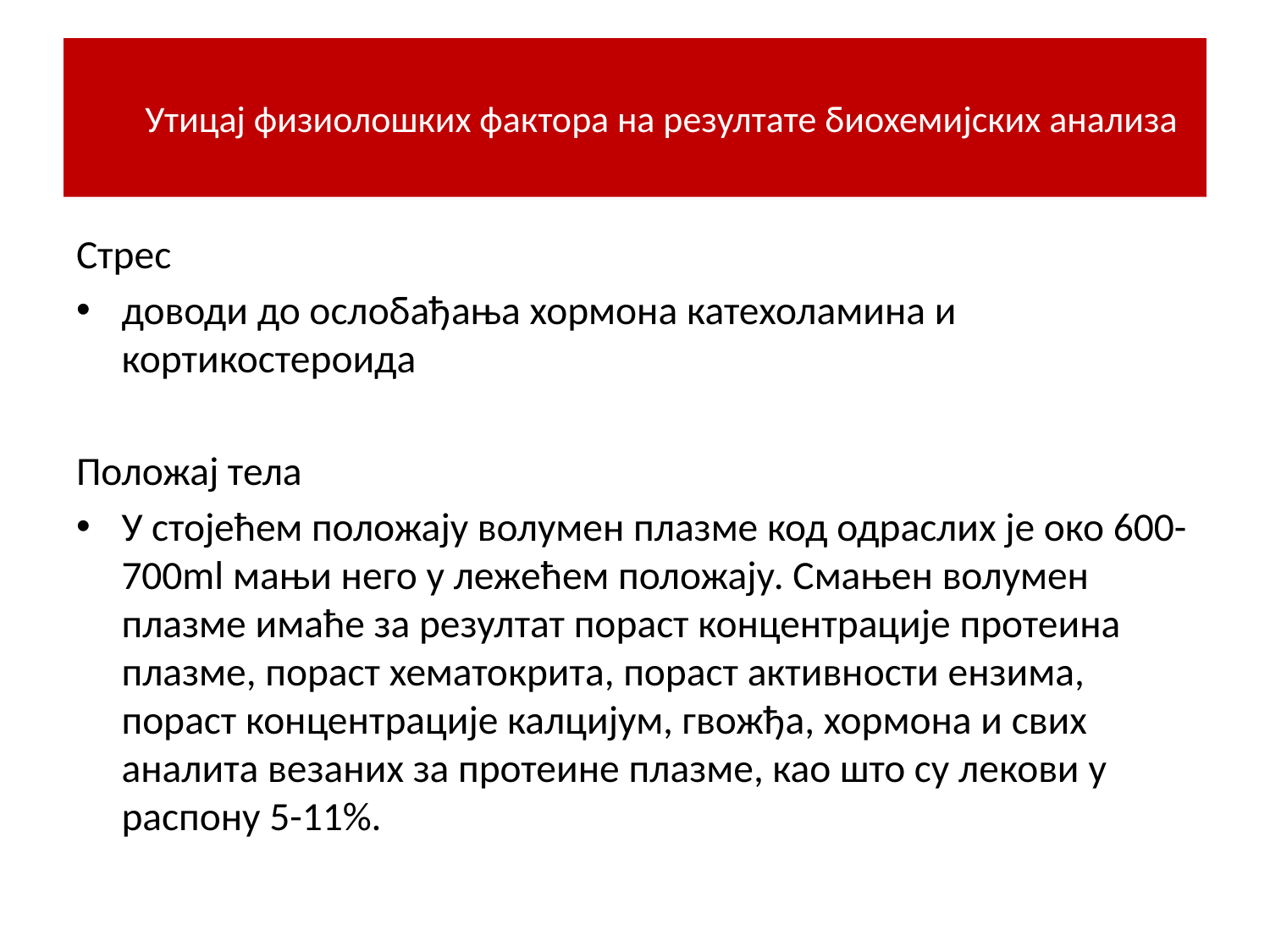

# УтиУтицај физиолошких фактора на резултате биохемијских анализа
Стрес
доводи до ослобађања хормона катехоламина и кортикостероида

Положај тела
У стојећем положају волумен плазме код одраслих је око 600-700ml мањи него у лежећем положају. Смањен волумен плазме имаће за резултат пораст концентрације протеина плазме, пораст хематокрита, пораст активности ензима, пораст концентрације калцијум, гвожђа, хормона и свих аналита везаних за протеине плазме, као што су лекови у распону 5-11%.